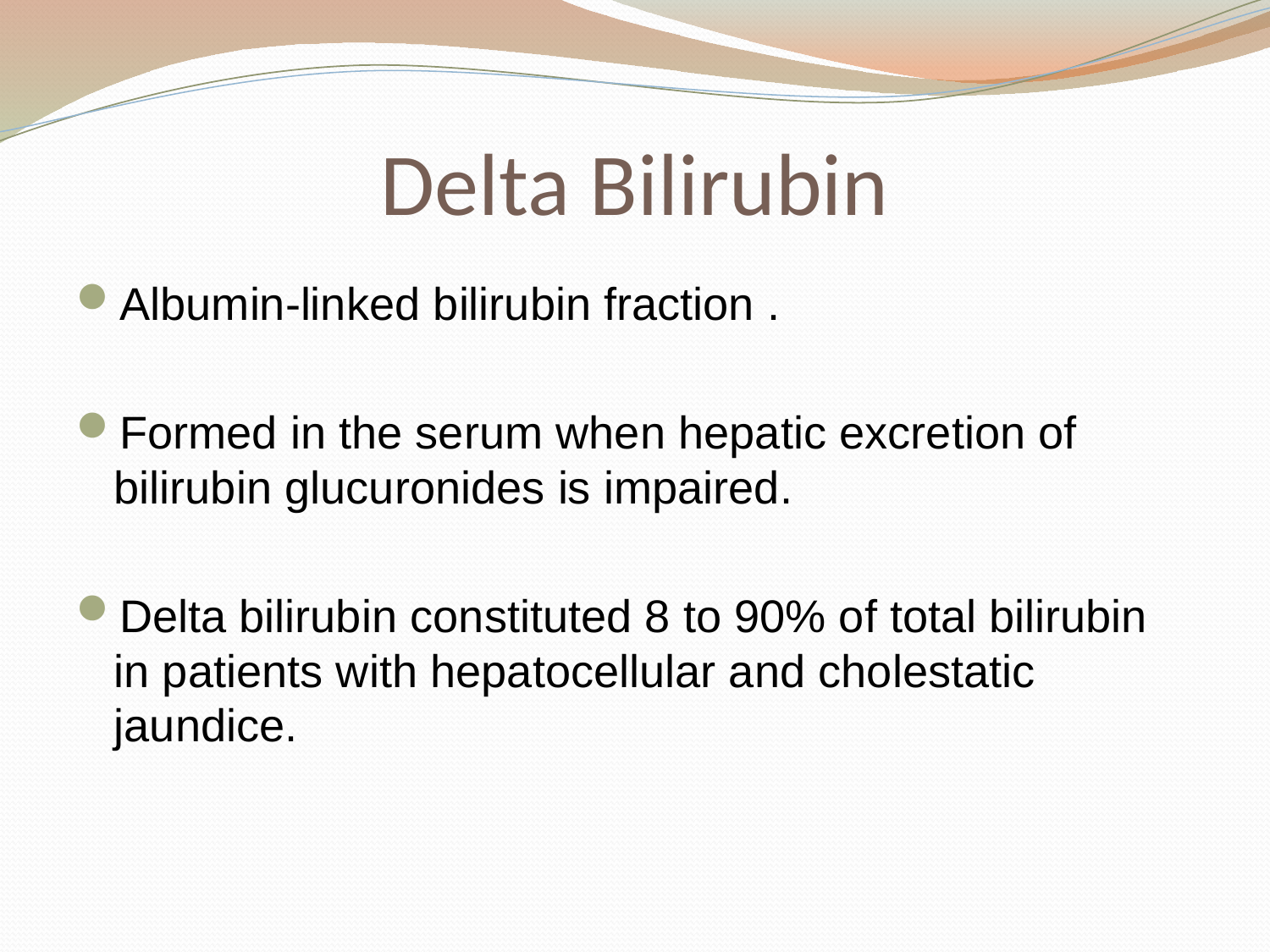

# Delta Bilirubin
Albumin-linked bilirubin fraction .

Formed in the serum when hepatic excretion of bilirubin glucuronides is impaired.

Delta bilirubin constituted 8 to 90% of total bilirubin in patients with hepatocellular and cholestatic jaundice.